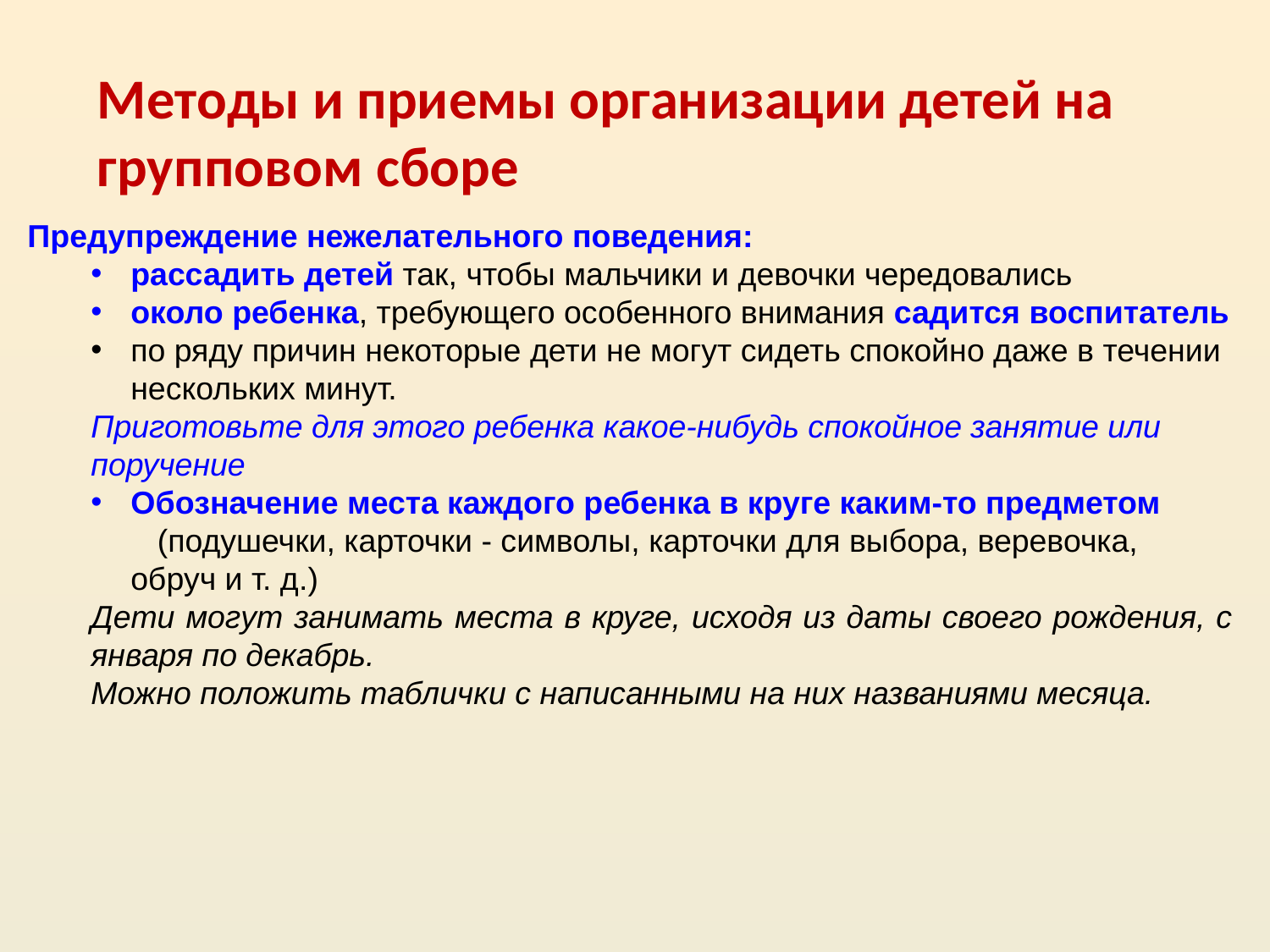

Методы и приемы организации детей на групповом сборе
Предупреждение нежелательного поведения:
рассадить детей так, чтобы мальчики и девочки чередовались
около ребенка, требующего особенного внимания садится воспитатель
по ряду причин некоторые дети не могут сидеть спокойно даже в течении нескольких минут.
Приготовьте для этого ребенка какое-нибудь спокойное занятие или поручение
Обозначение места каждого ребенка в круге каким-то предметом            (подушечки, карточки - символы, карточки для выбора, веревочка, обруч и т. д.)
Дети могут занимать места в круге, исходя из даты своего рождения, с января по декабрь.
Можно положить таблички с написанными на них названиями месяца.